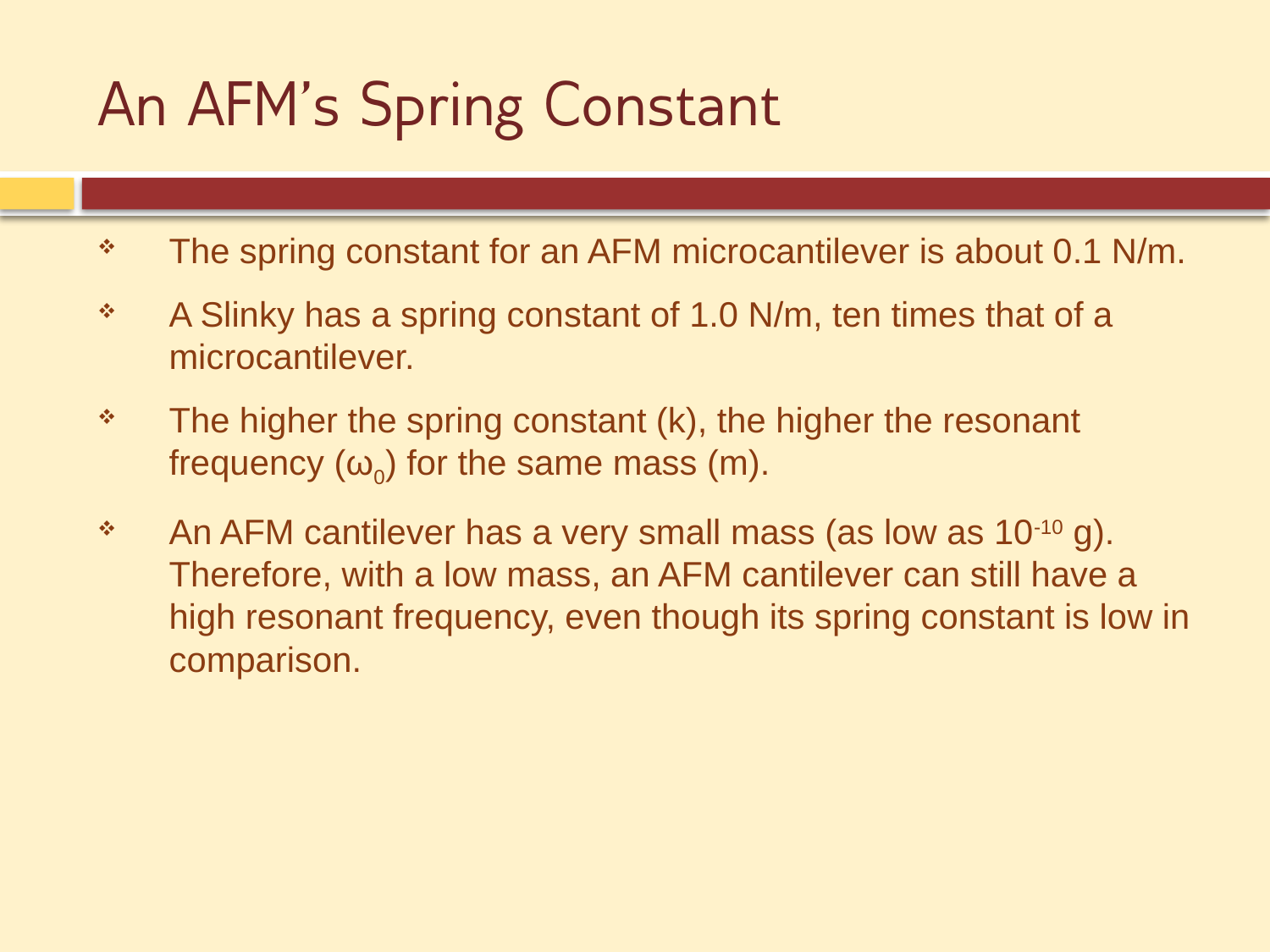

# An AFM’s Spring Constant
The spring constant for an AFM microcantilever is about 0.1 N/m.
A Slinky has a spring constant of 1.0 N/m, ten times that of a microcantilever.
The higher the spring constant (k), the higher the resonant frequency (ω0) for the same mass (m).
An AFM cantilever has a very small mass (as low as 10-10 g).  Therefore, with a low mass, an AFM cantilever can still have a high resonant frequency, even though its spring constant is low in comparison.